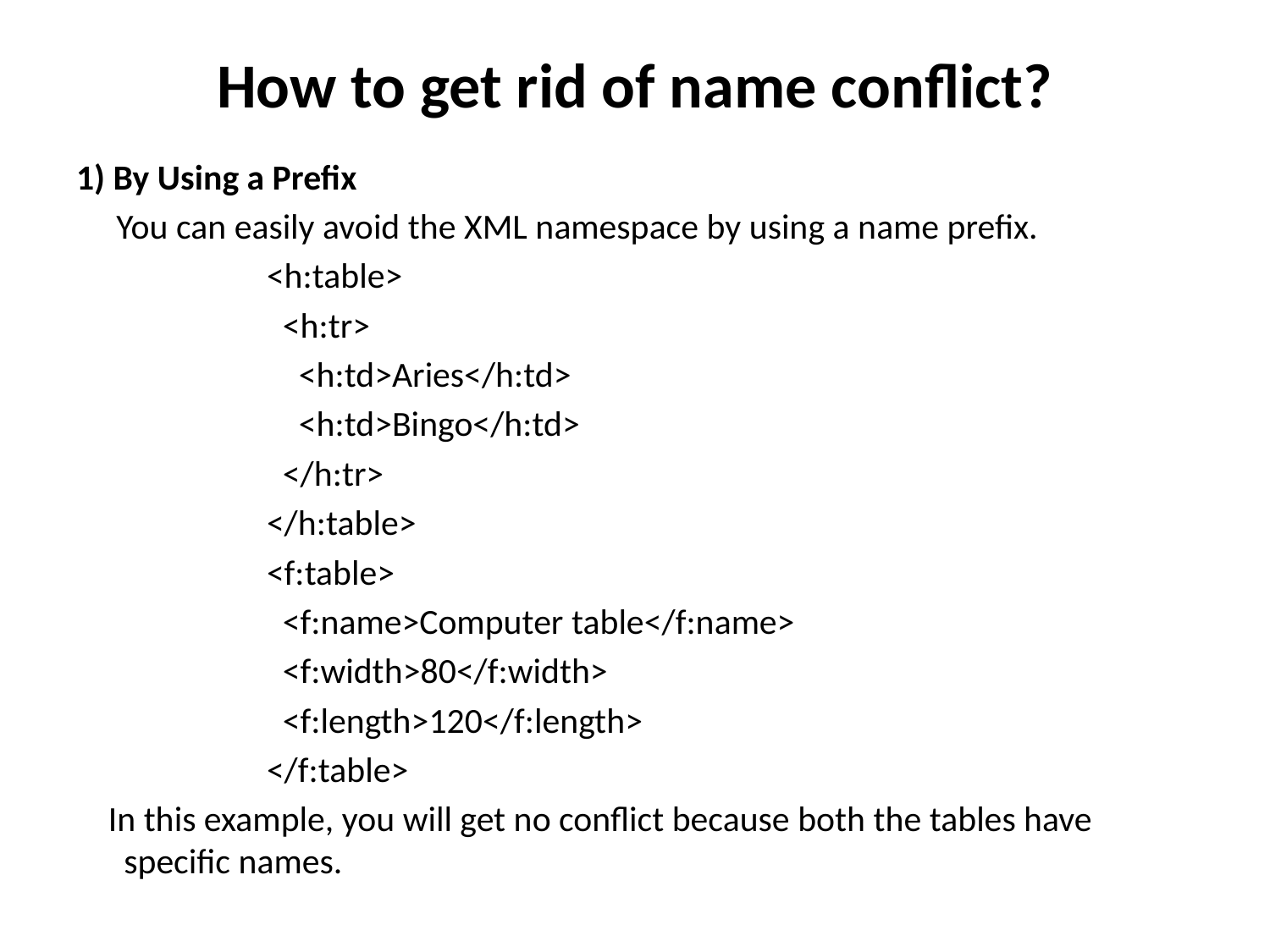

# How to get rid of name conflict?
1) By Using a Prefix
     You can easily avoid the XML namespace by using a name prefix.
<h:table>
  <h:tr>
    <h:td>Aries</h:td>
    <h:td>Bingo</h:td>
  </h:tr>
</h:table>
<f:table>
  <f:name>Computer table</f:name>
  <f:width>80</f:width>
  <f:length>120</f:length>
</f:table>
    In this example, you will get no conflict because both the tables have specific names.